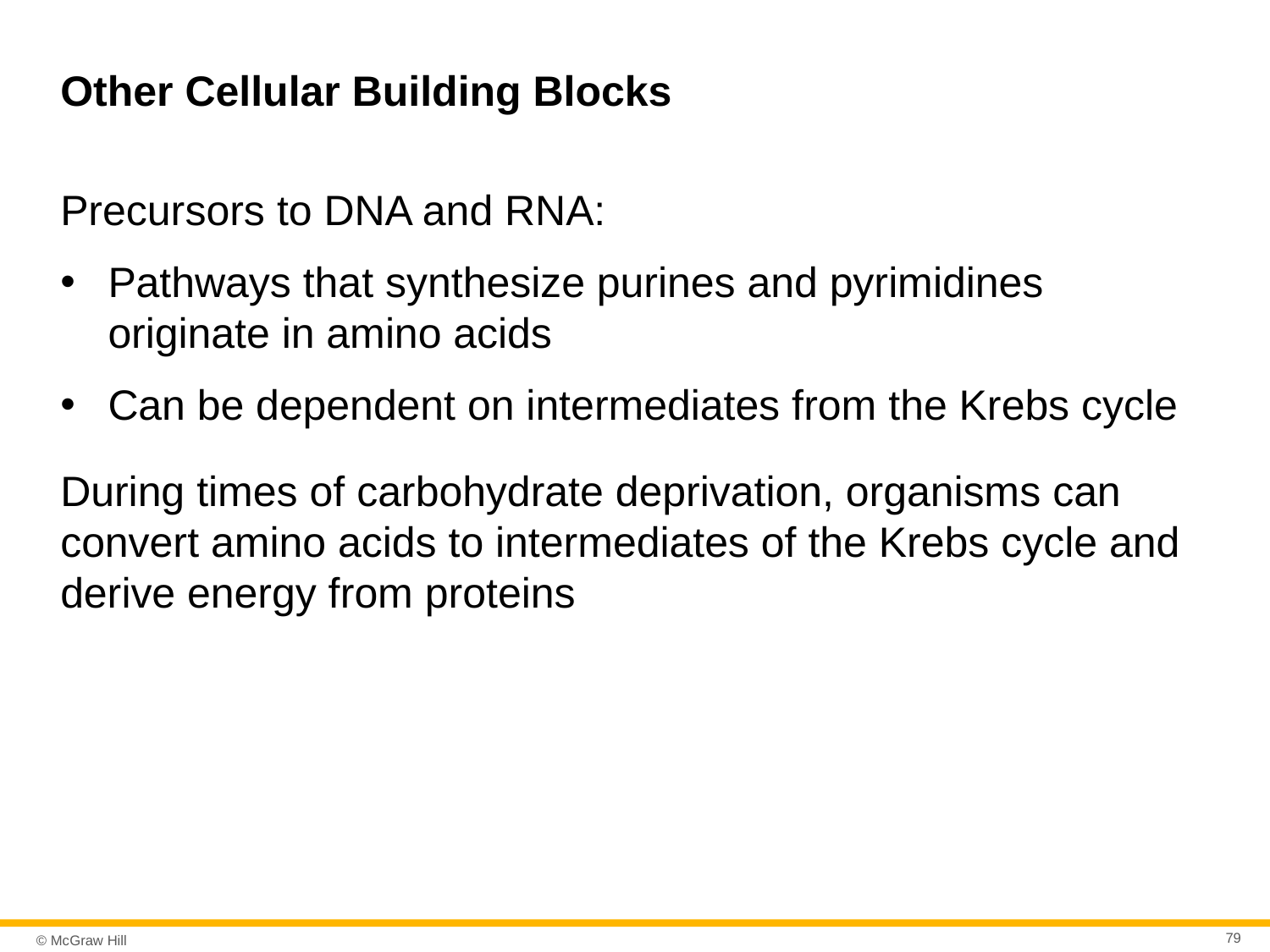

# Other Cellular Building Blocks
Precursors to DNA and RNA:
Pathways that synthesize purines and pyrimidines originate in amino acids
Can be dependent on intermediates from the Krebs cycle
During times of carbohydrate deprivation, organisms can convert amino acids to intermediates of the Krebs cycle and derive energy from proteins